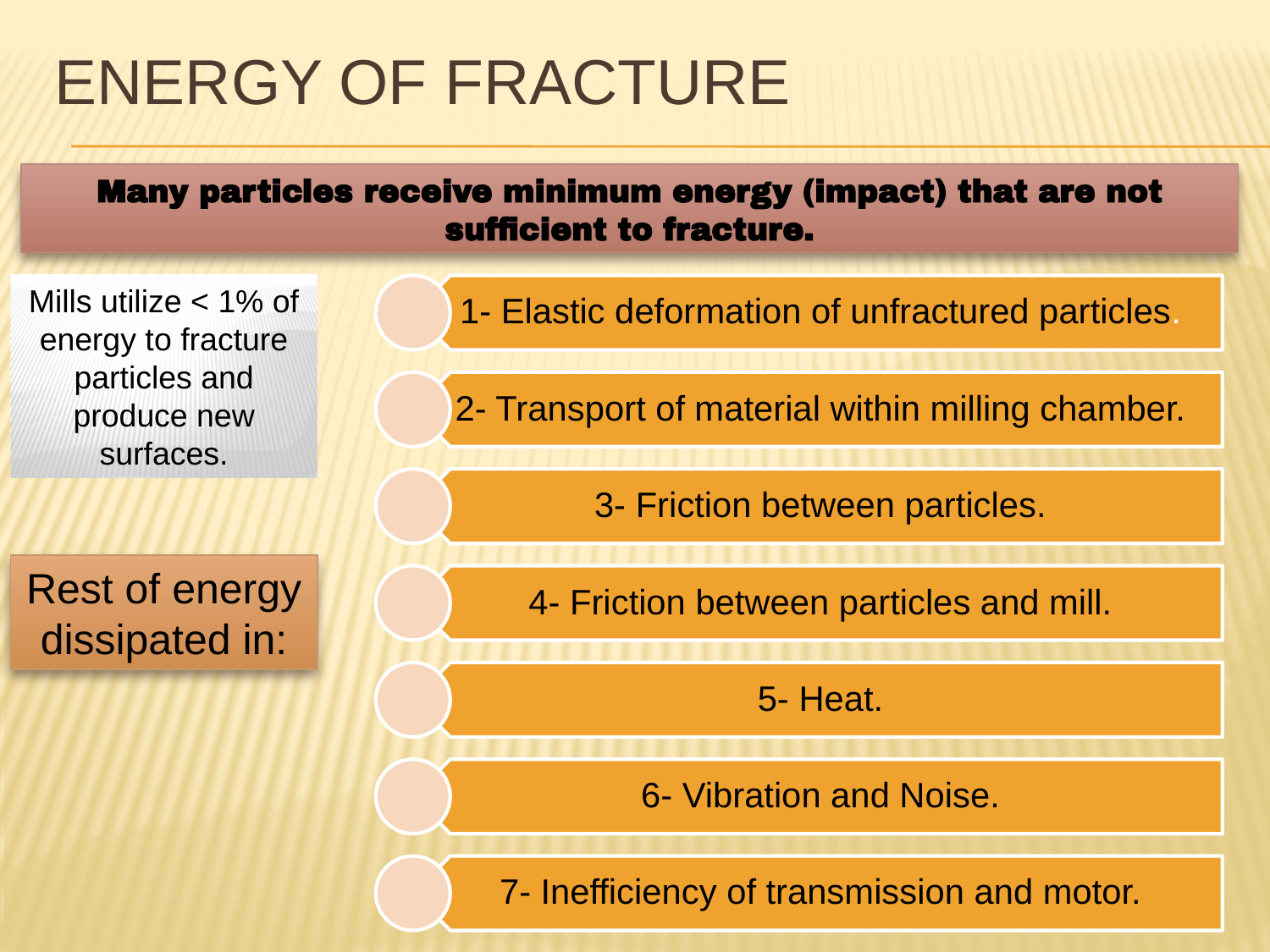

# Energy of Fracture
Many particles receive minimum energy (impact) that are not sufficient to fracture.
Mills utilize < 1% of energy to fracture particles and produce new surfaces.
1- Elastic deformation of unfractured particles.
2- Transport of material within milling chamber.
3- Friction between particles.
4- Friction between particles and mill.
5- Heat.
6- Vibration and Noise.
7- Inefficiency of transmission and motor.
Rest of energy dissipated in: